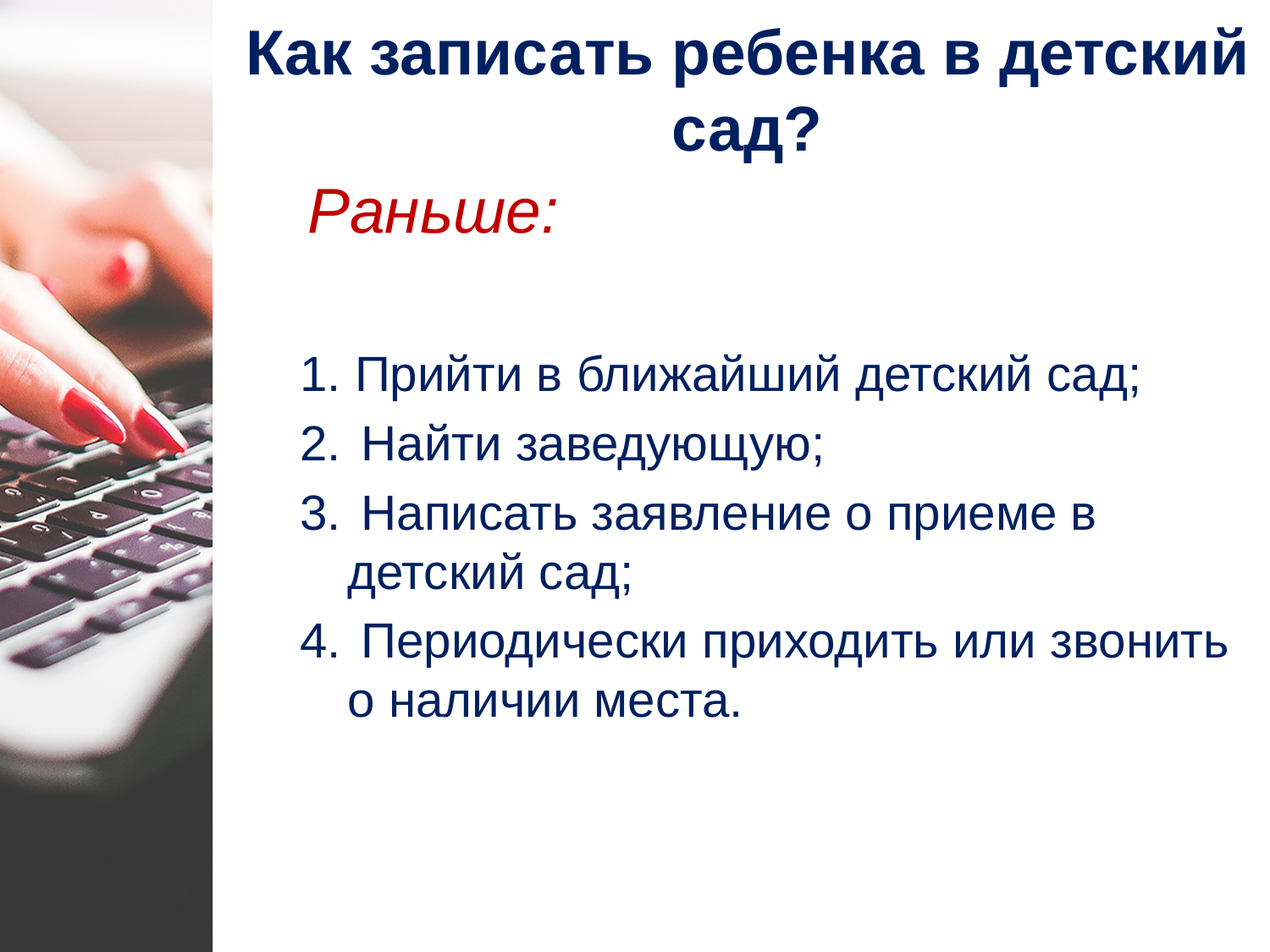

# Как записать ребенка в детский сад?
Раньше:
1. Прийти в ближайший детский сад;
 Найти заведующую;
 Написать заявление о приеме в детский сад;
 Периодически приходить или звонить о наличии места.